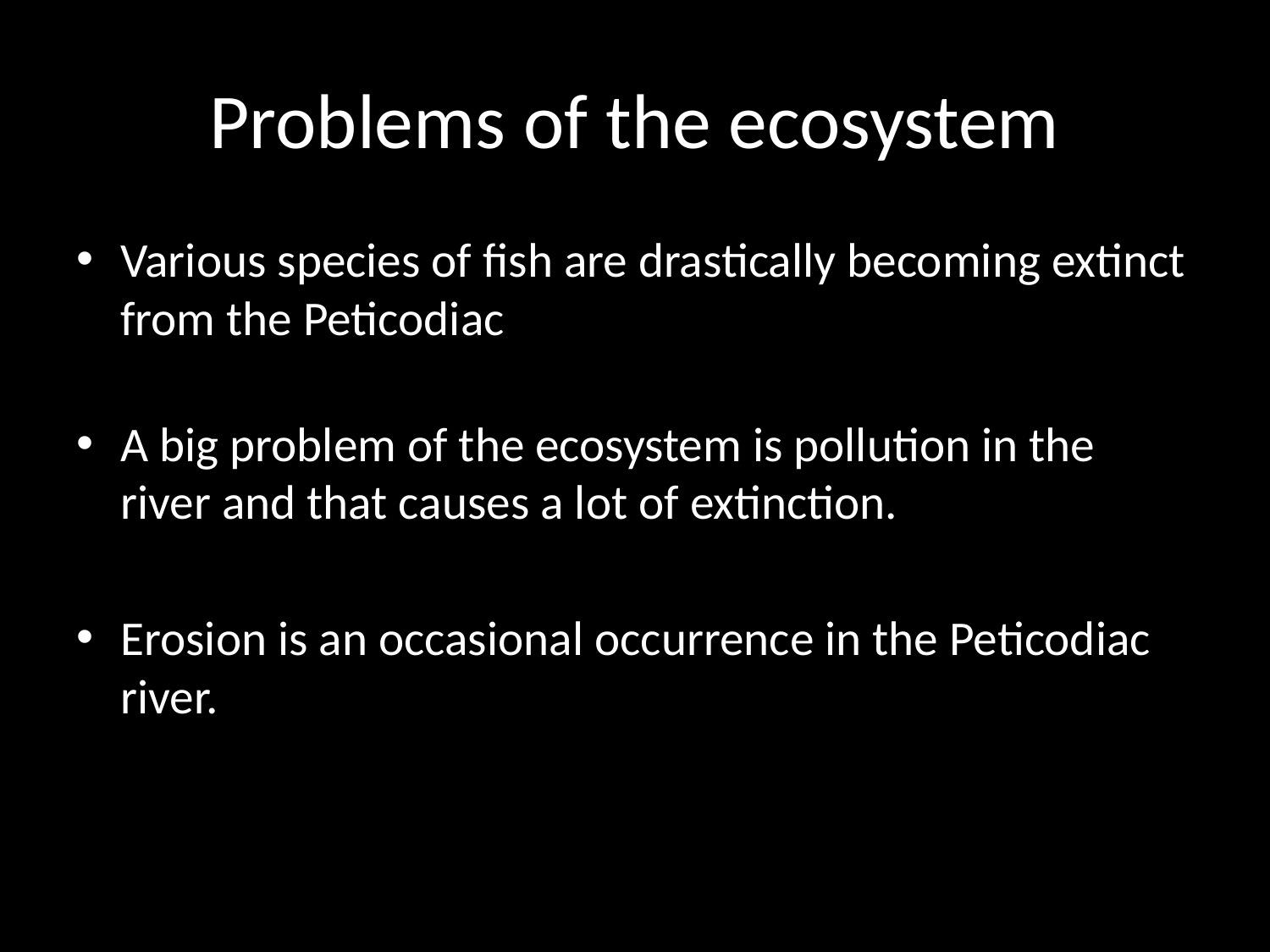

# Problems of the ecosystem
Various species of fish are drastically becoming extinct from the Peticodiac
A big problem of the ecosystem is pollution in the river and that causes a lot of extinction.

Erosion is an occasional occurrence in the Peticodiac river.